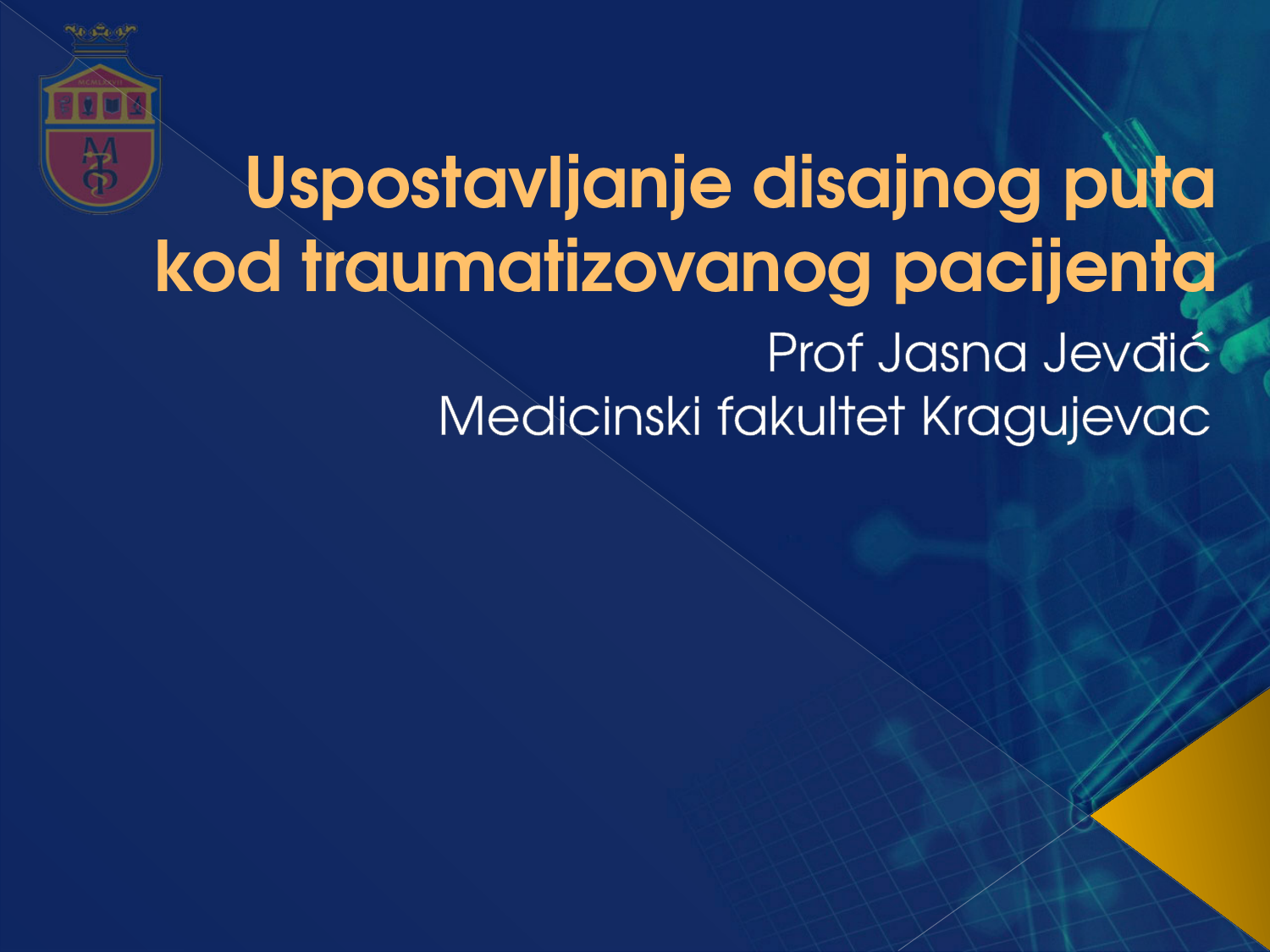

# Uspostavljanje disajnog puta kod traumatizovanog pacijenta
Prof Jasna Jevđić
Medicinski fakultet Kragujevac